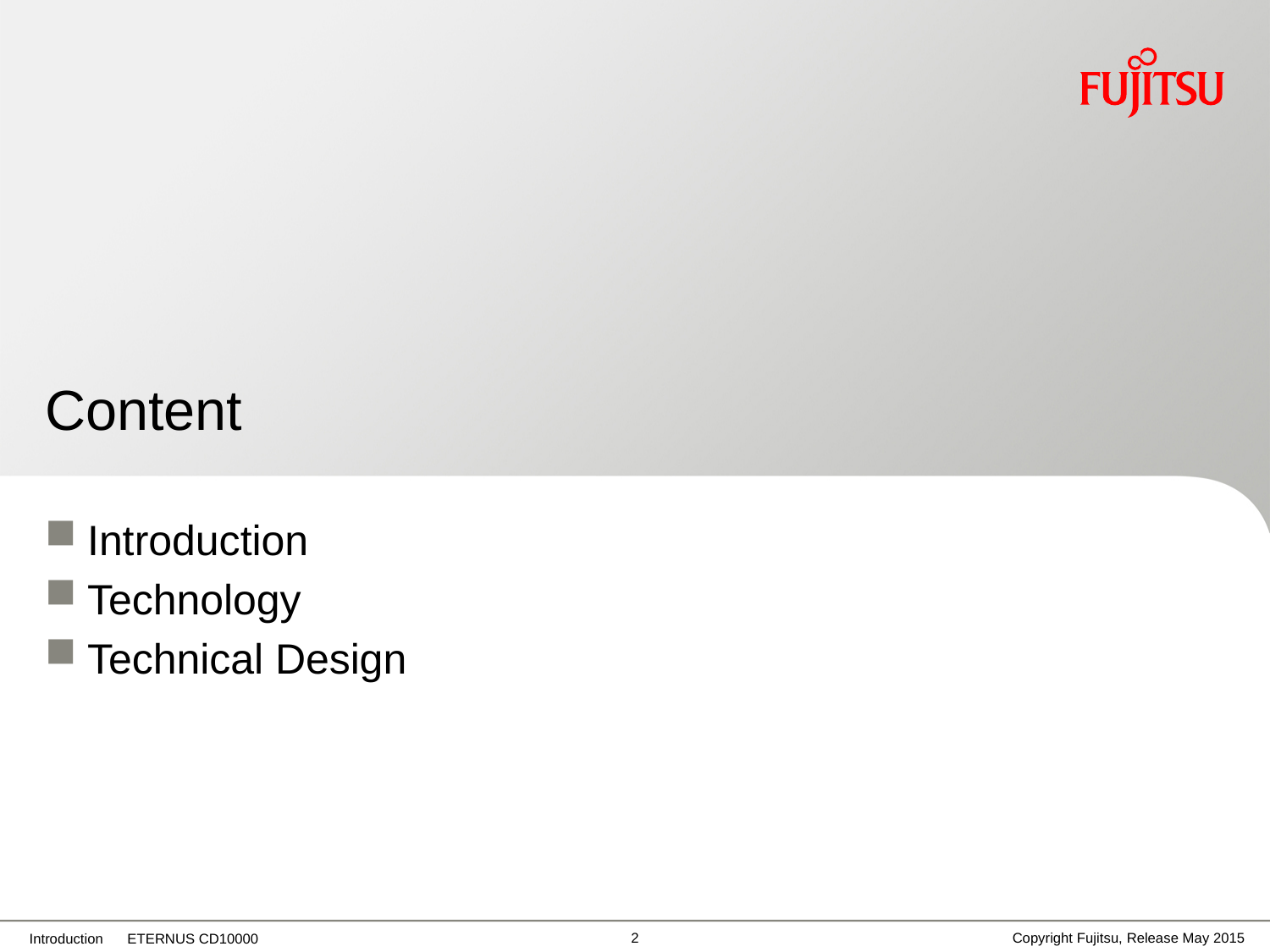

# Content
Introduction
Technology
Technical Design
2
Copyright Fujitsu, Release May 2015
Introduction      ETERNUS CD10000